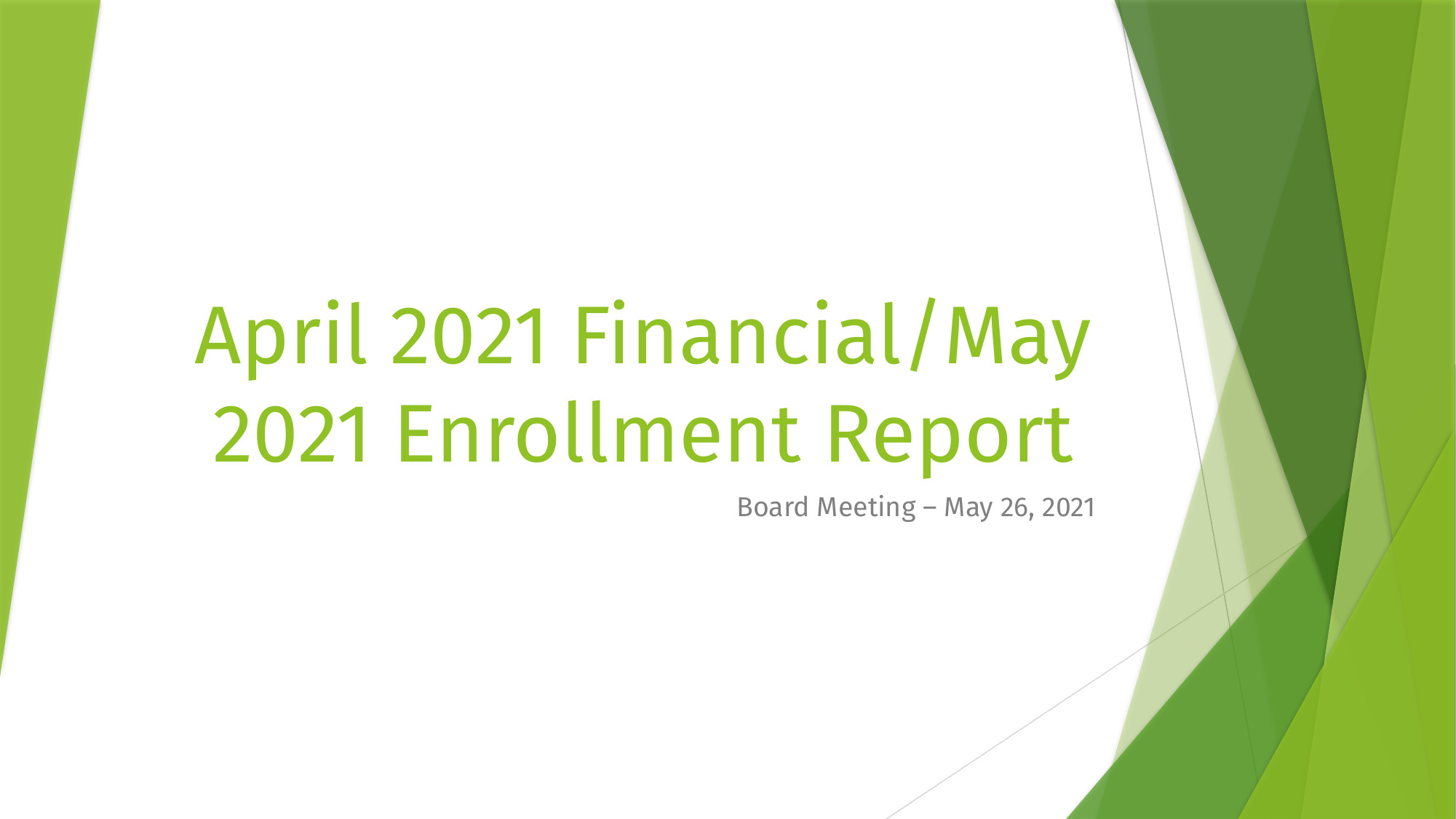

# April 2021 Financial/May 2021 Enrollment Report
Board Meeting – May 26, 2021